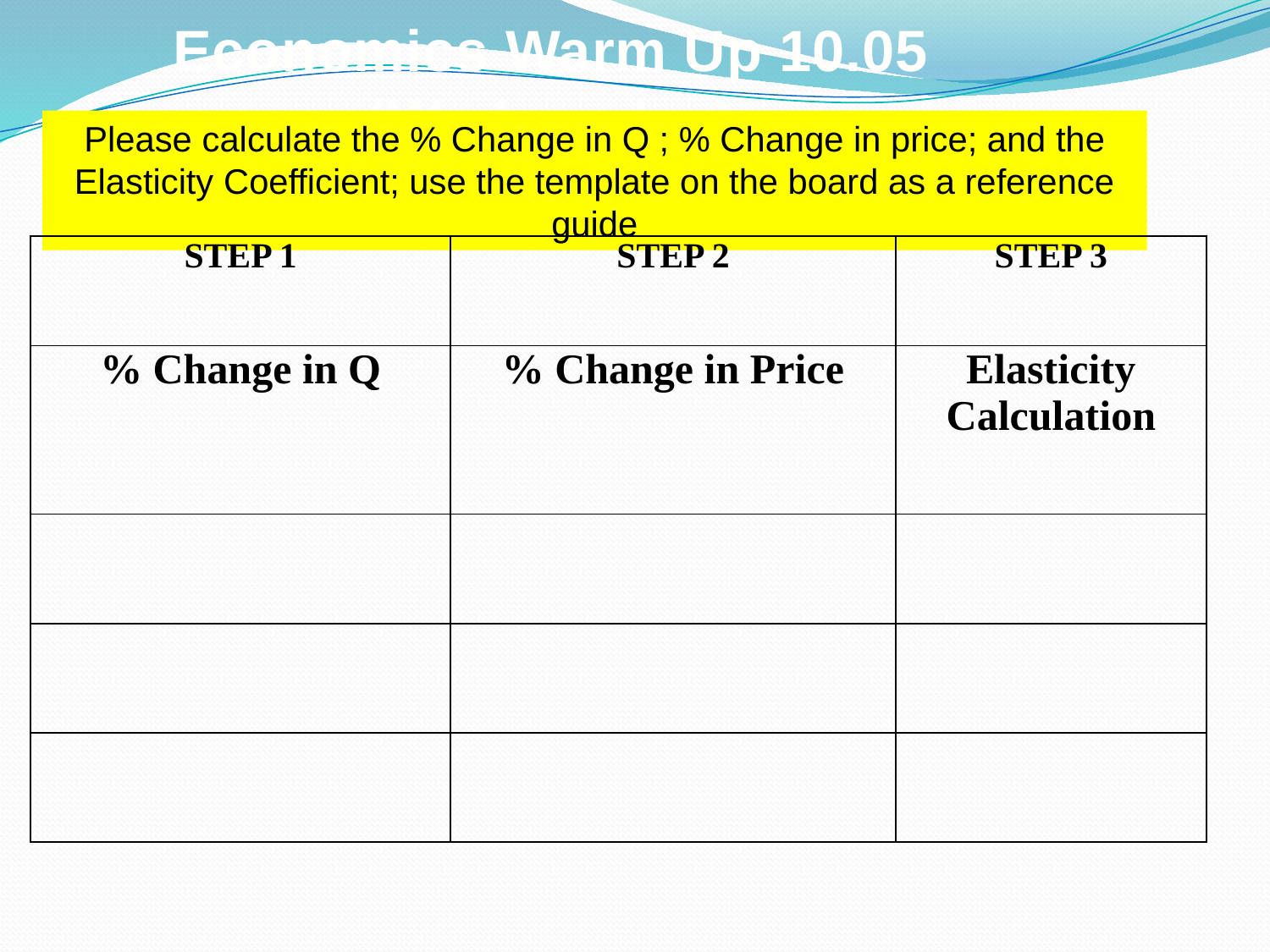

Economics Warm Up 10.05 (Wednesday)

Please calculate the % Change in Q ; % Change in price; and the Elasticity Coefficient; use the template on the board as a reference guide

| STEP 1 | STEP 2 | STEP 3 |
| --- | --- | --- |
| % Change in Q | % Change in Price | Elasticity Calculation |
|  |  |  |
|  |  |  |
|  |  |  |